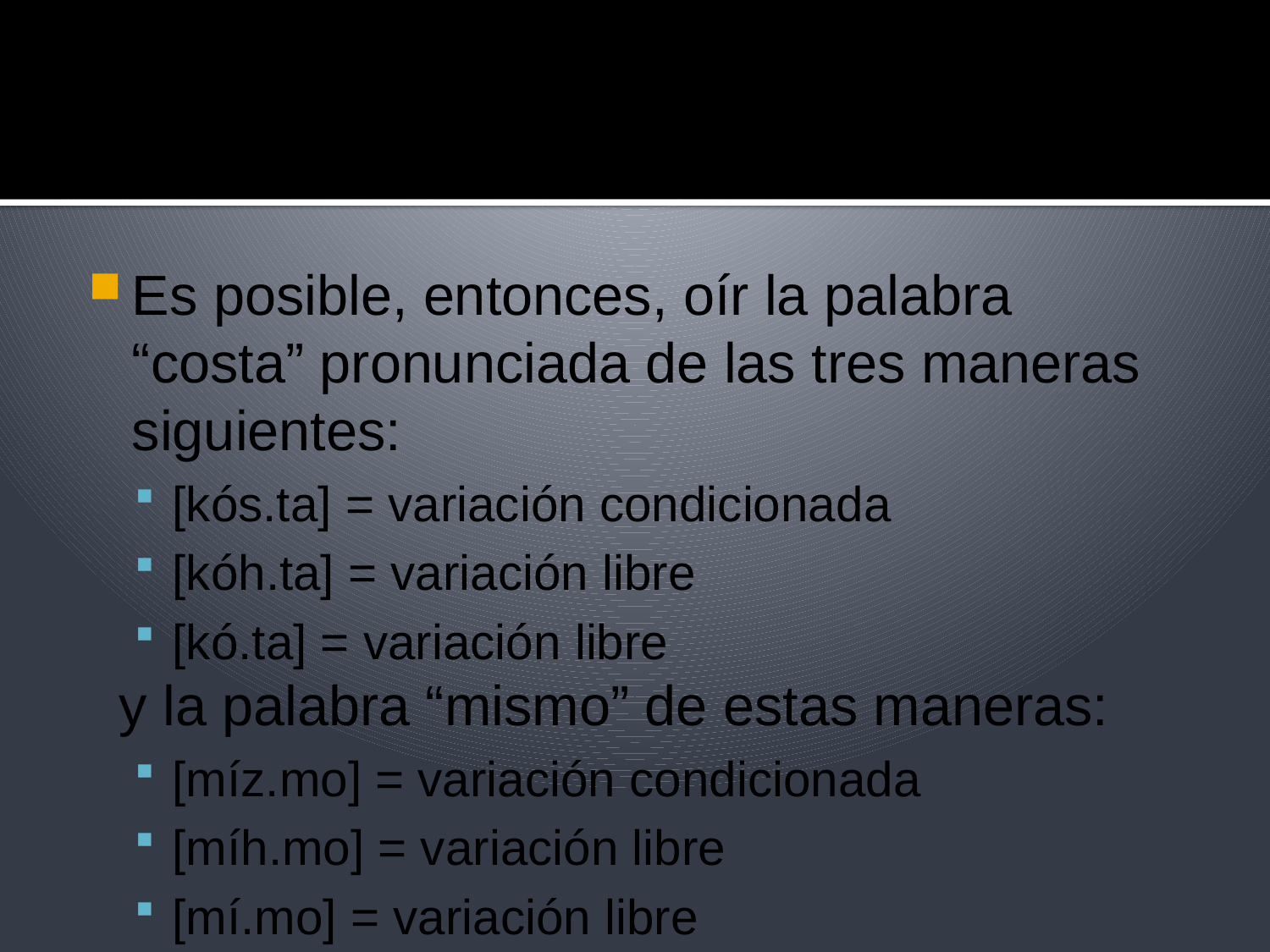

#
Es posible, entonces, oír la palabra “costa” pronunciada de las tres maneras siguientes:
[kós.ta] = variación condicionada
[kóh.ta] = variación libre
[kó.ta] = variación libre
  y la palabra “mismo” de estas maneras:
[míz.mo] = variación condicionada
[míh.mo] = variación libre
[mí.mo] = variación libre